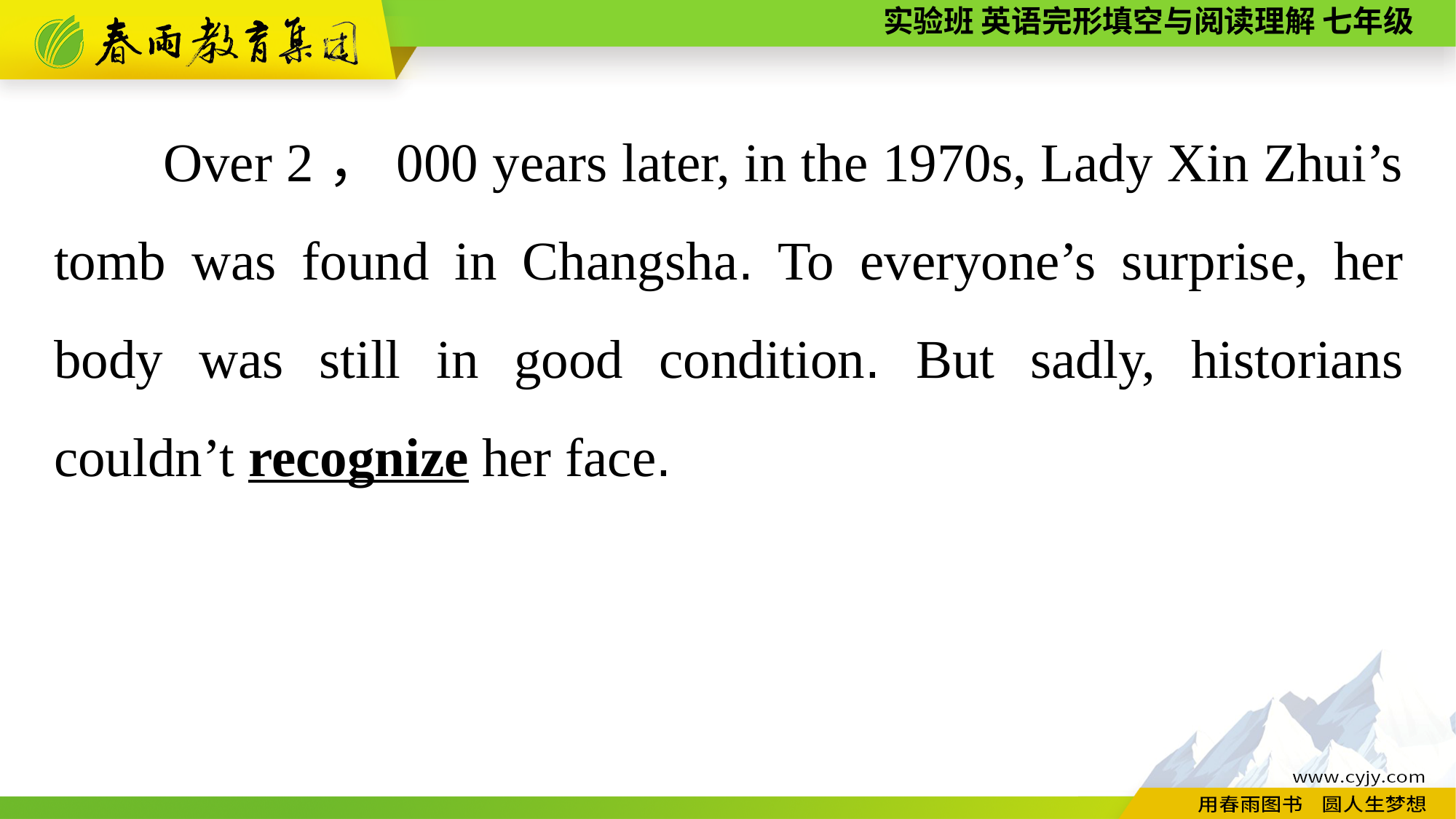

Over 2，000 years later, in the 1970s, Lady Xin Zhui’s tomb was found in Changsha. To everyone’s surprise, her body was still in good condition. But sadly, historians couldn’t recognize her face.